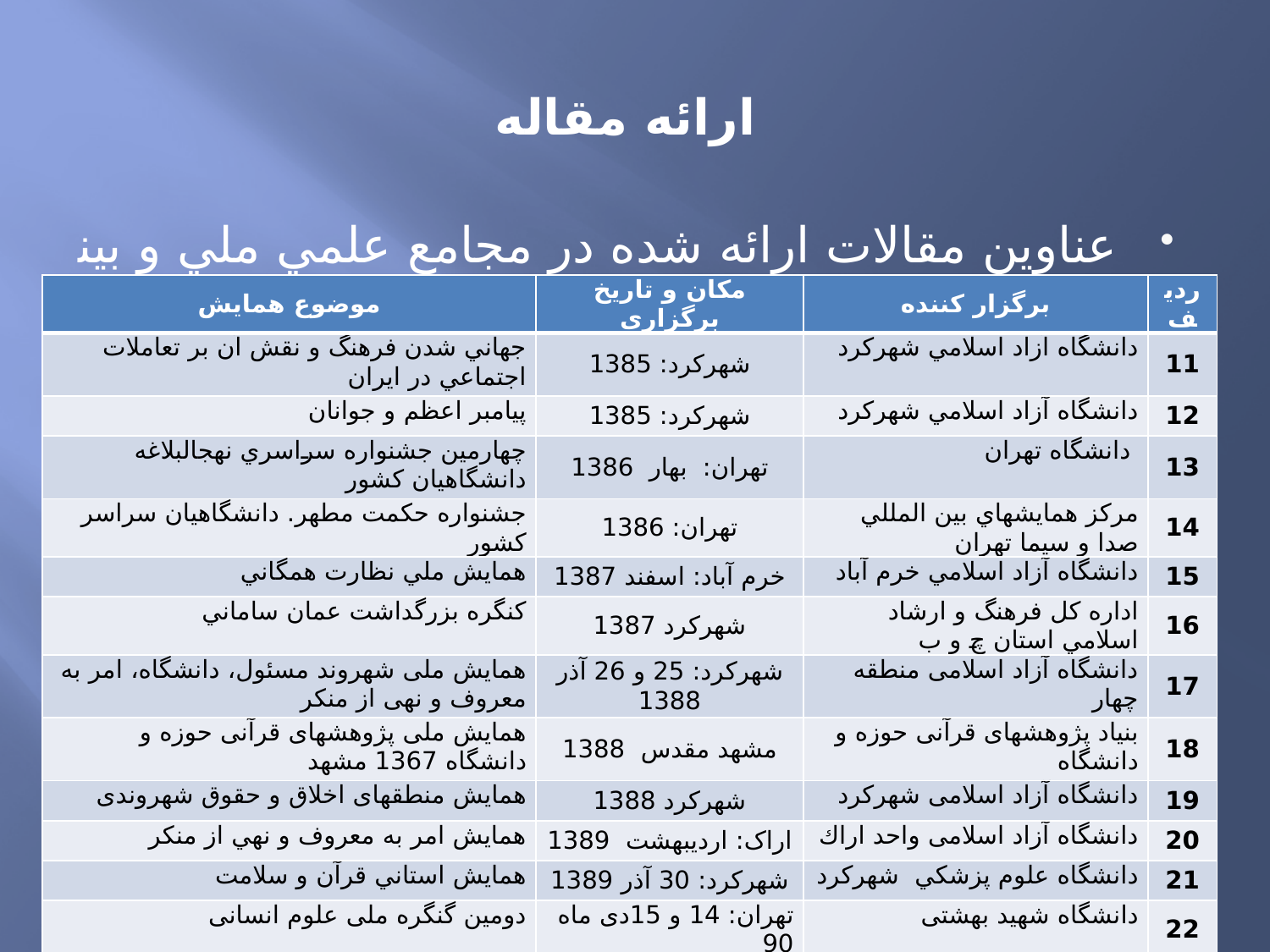

ارائه مقاله
عناوین مقالات ارائه شده در مجامع علمي ملي و بين­المللي:

| موضوع همایش | مکان و تاریخ برگزاری | برگزار کننده | ردیف |
| --- | --- | --- | --- |
| جهاني شدن فرهنگ و نقش آن بر تعاملات اجتماعي در ايران | شهرکرد: 1385 | دانشگاه آزاد اسلامي شهرکرد | 11 |
| پيامبر اعظم و جوانان | شهرکرد: 1385 | دانشگاه آزاد اسلامي شهرکرد | 12 |
| چهارمين جشنواره سراسري نهج­البلاغه دانشگاهيان کشور | تهران: بهار 1386 | دانشگاه تهران | 13 |
| جشنواره حكمت مطهر. دانشگاهيان سراسر كشور | تهران: 1386 | مركز همايش­هاي بين المللي صدا و سيما تهران | 14 |
| همايش ملي نظارت همگاني | خرم آباد: اسفند 1387 | دانشگاه آزاد اسلامي خرم آباد | 15 |
| كنگره بزرگداشت عمان ساماني | شهرکرد 1387 | اداره كل فرهنگ و ارشاد اسلامي استان چ و ب | 16 |
| همایش ملی شهروند مسئول، دانشگاه، امر به معروف و نهی از منکر | شهرکرد: 25 و 26 آذر 1388 | دانشگاه آزاد اسلامی منطقه چهار | 17 |
| همایش ملی پژوهش­های قرآنی حوزه و دانشگاه 1367 مشهد | مشهد مقدس 1388 | بنیاد پژوهش­های قرآنی حوزه و دانشگاه | 18 |
| همایش منطقه­ای اخلاق و حقوق شهروندی | شهرکرد 1388 | دانشگاه آزاد اسلامی شهرکرد | 19 |
| همايش امر به معروف و نهي از منكر | اراک: اردیبهشت 1389 | دانشگاه آزاد اسلامی واحد اراك | 20 |
| همايش استاني قرآن و سلامت | شهرکرد: 30 آذر 1389 | دانشگاه علوم پزشكي شهركرد | 21 |
| دومین گنگره ملی علوم انسانی | تهران: 14 و 15دی ماه 90 | دانشگاه شهید بهشتی | 22 |